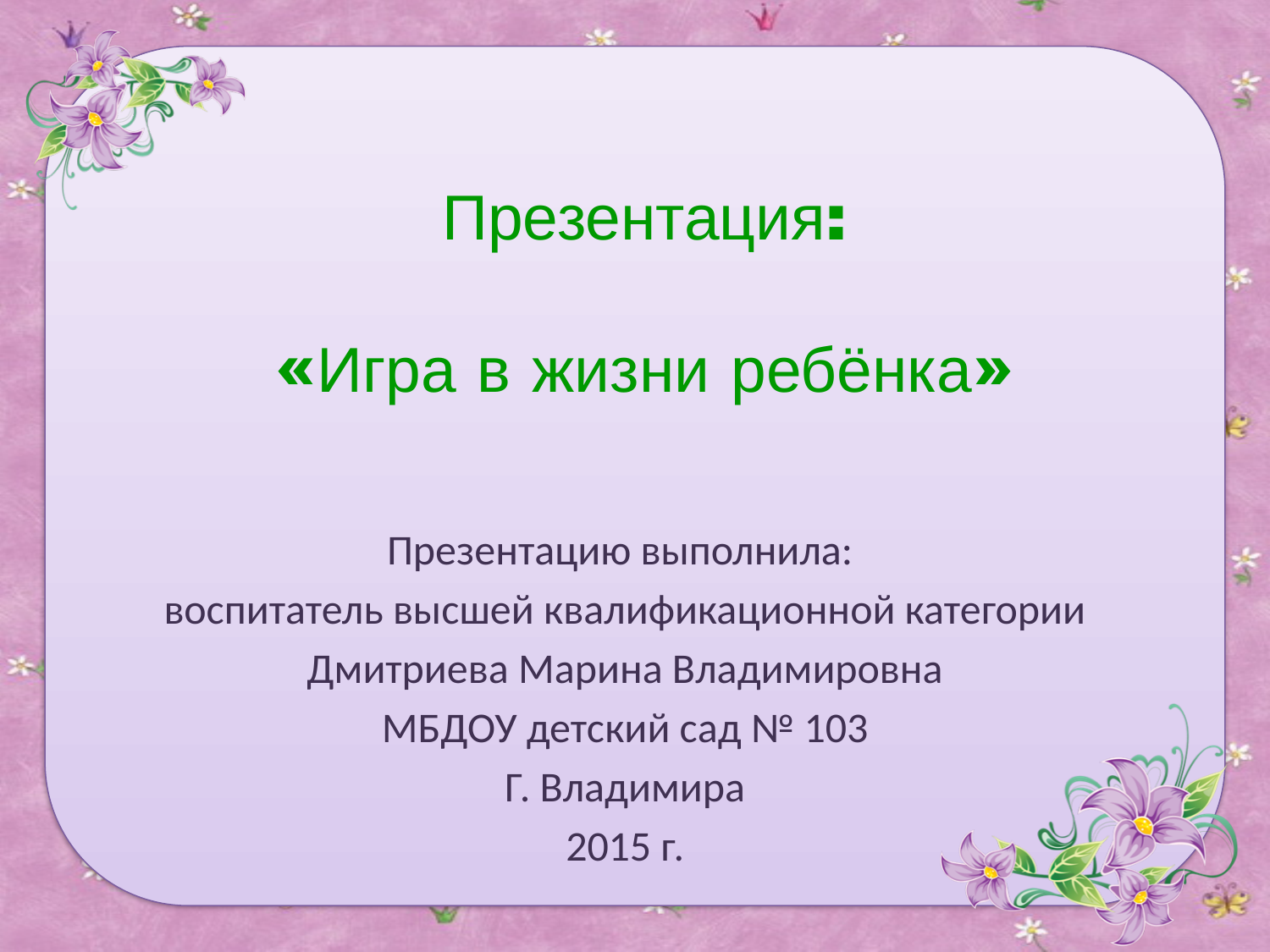

# Презентация: «Игра в жизни ребёнка»
Презентацию выполнила:
воспитатель высшей квалификационной категории
Дмитриева Марина Владимировна
МБДОУ детский сад № 103
Г. Владимира
2015 г.